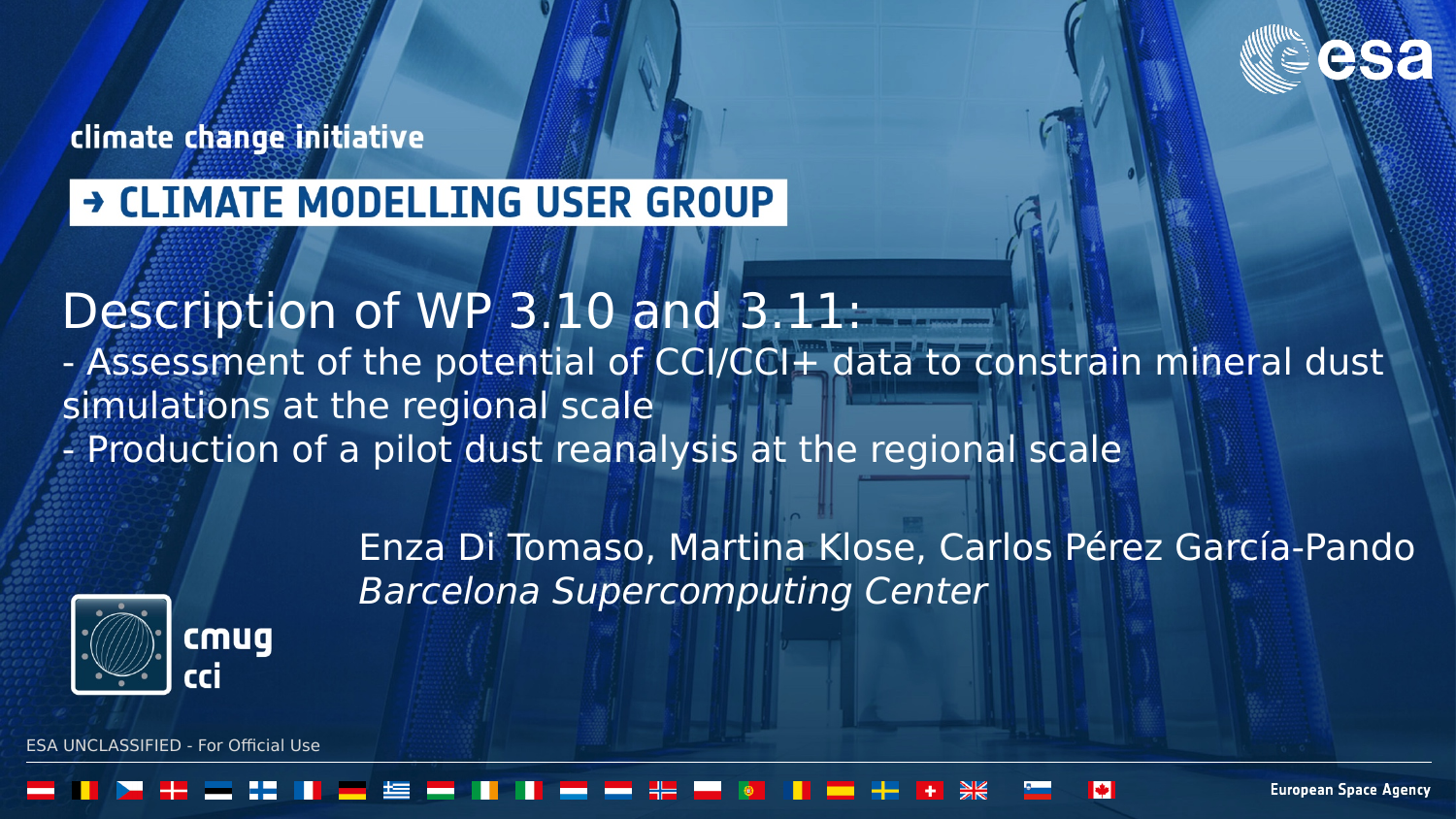

Description of WP 3.10 and 3.11:
- Assessment of the potential of CCI/CCI+ data to constrain mineral dust simulations at the regional scale
- Production of a pilot dust reanalysis at the regional scale
Enza Di Tomaso, Martina Klose, Carlos Pérez García-Pando
Barcelona Supercomputing Center